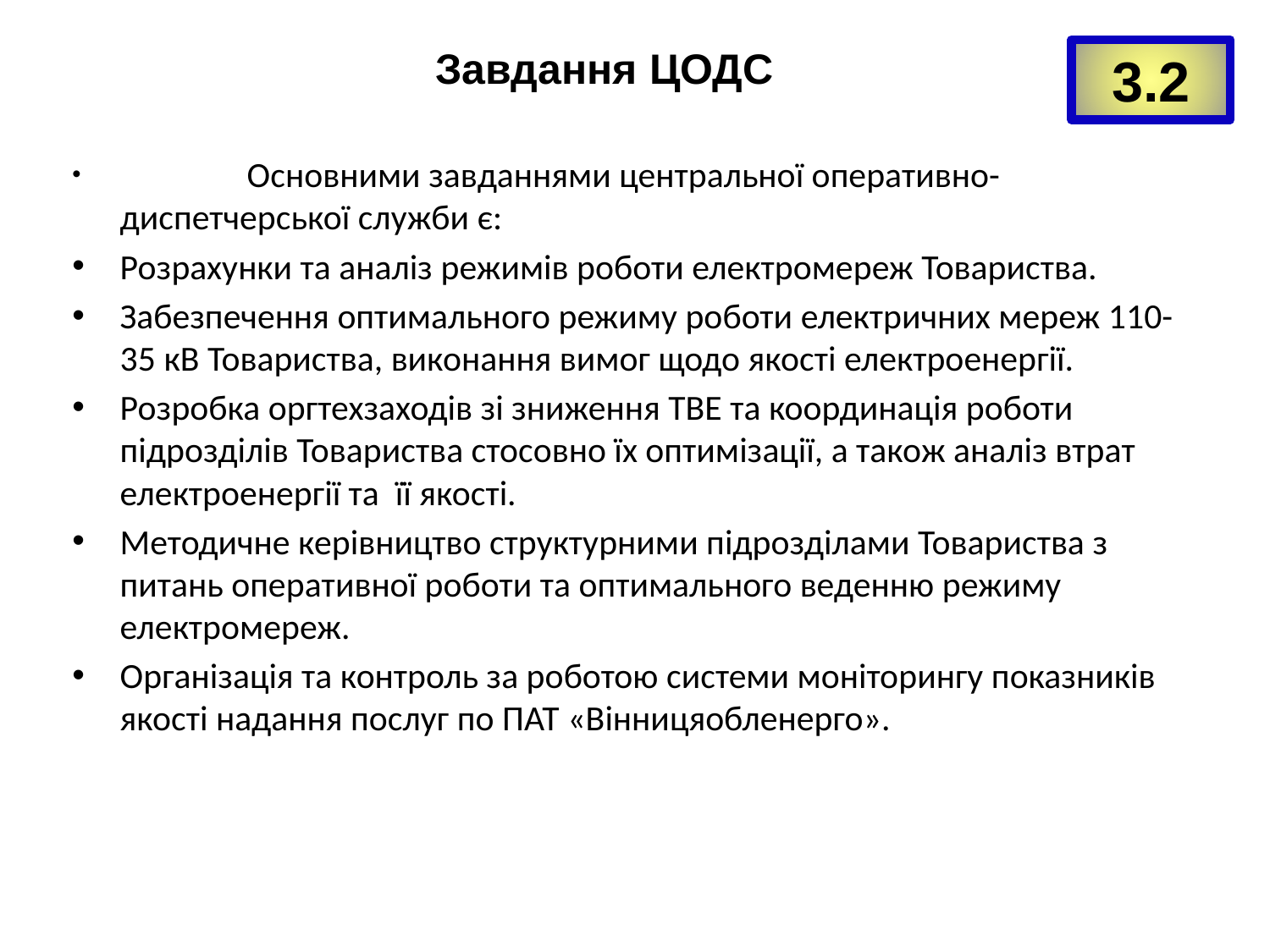

Завдання ЦОДС
3.2
	Основними завданнями центральної оперативно-диспетчерської служби є:
Розрахунки та аналіз режимів роботи електромереж Товариства.
Забезпечення оптимального режиму роботи електричних мереж 110-35 кВ Товариства, виконання вимог щодо якості електроенергії.
Розробка оргтехзаходiв зі зниження ТВЕ та координацiя роботи пiдроздiлiв Товариства стосовно їх оптимізації, а також аналiз втрат електроенергії та  її якості.
Методичне керівництво структурними підрозділами Товариства з питань оперативної роботи та оптимального веденню режиму електромереж.
Організація та контроль за роботою системи моніторингу показників якості надання послуг по ПАТ «Вінницяобленерго».